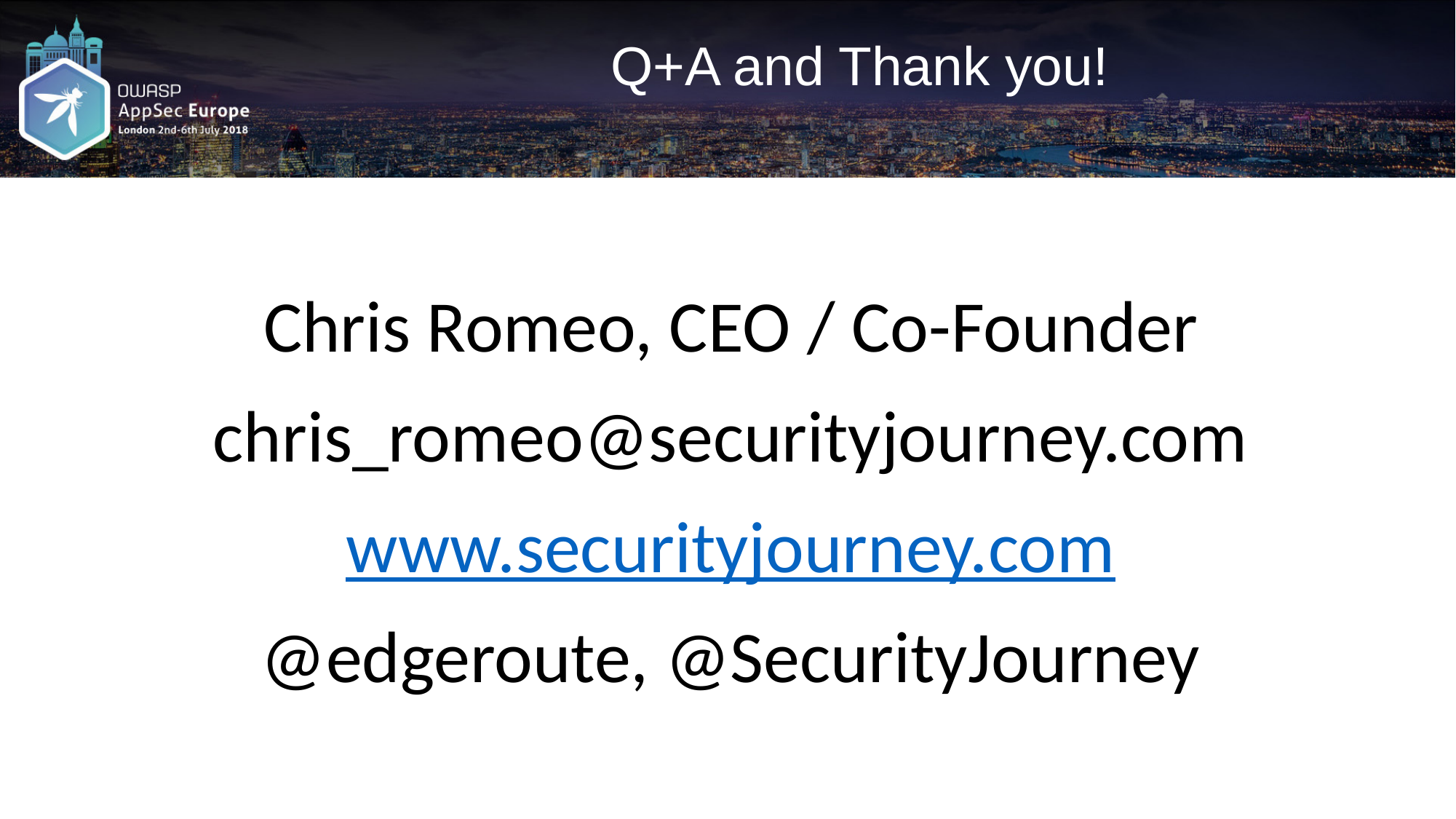

Q+A and Thank you!
Chris Romeo, CEO / Co-Founder
chris_romeo@securityjourney.com
www.securityjourney.com
@edgeroute, @SecurityJourney